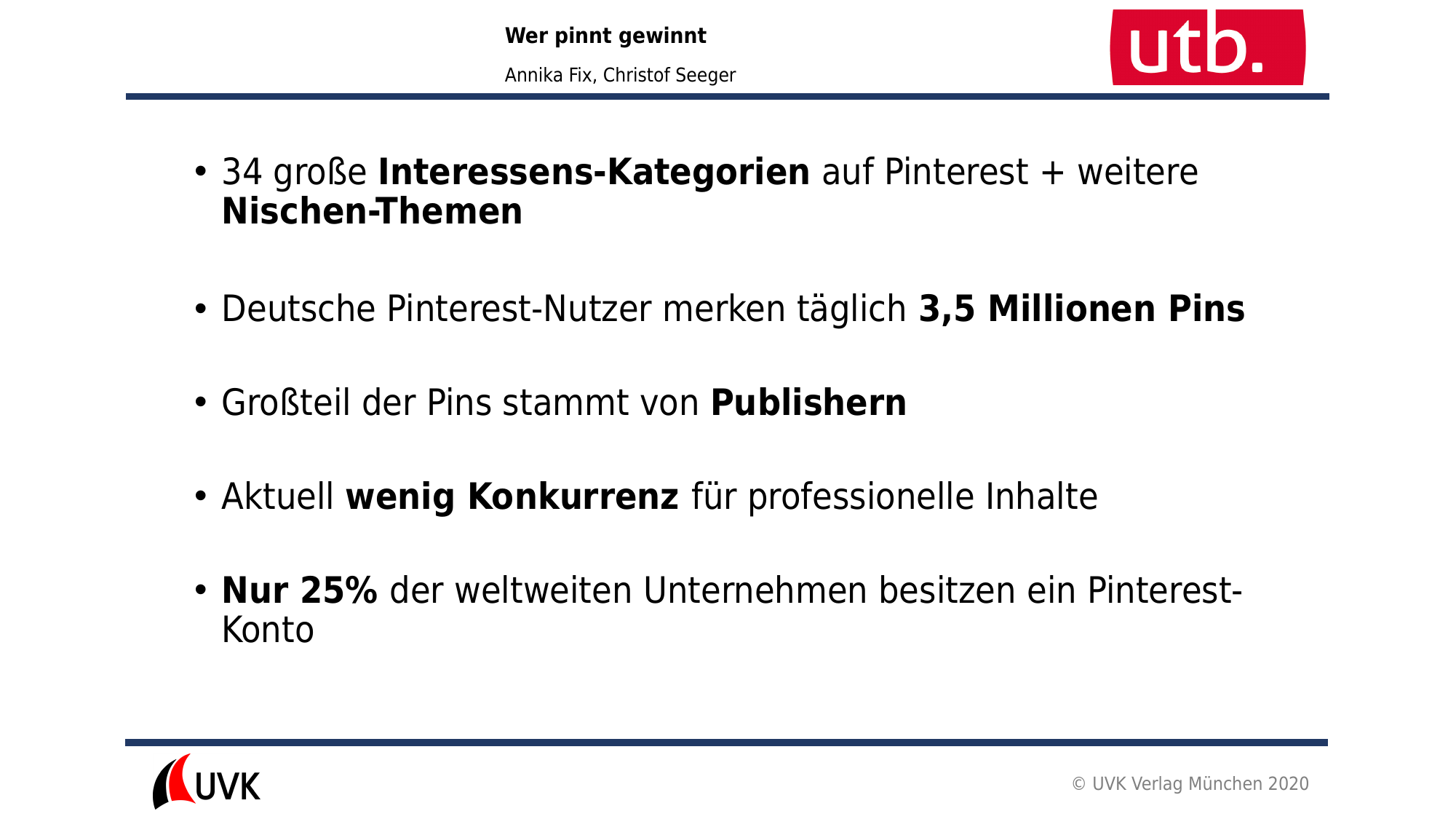

34 große Interessens-Kategorien auf Pinterest + weitere Nischen-Themen
Deutsche Pinterest-Nutzer merken täglich 3,5 Millionen Pins
Großteil der Pins stammt von Publishern
Aktuell wenig Konkurrenz für professionelle Inhalte
Nur 25% der weltweiten Unternehmen besitzen ein Pinterest-Konto